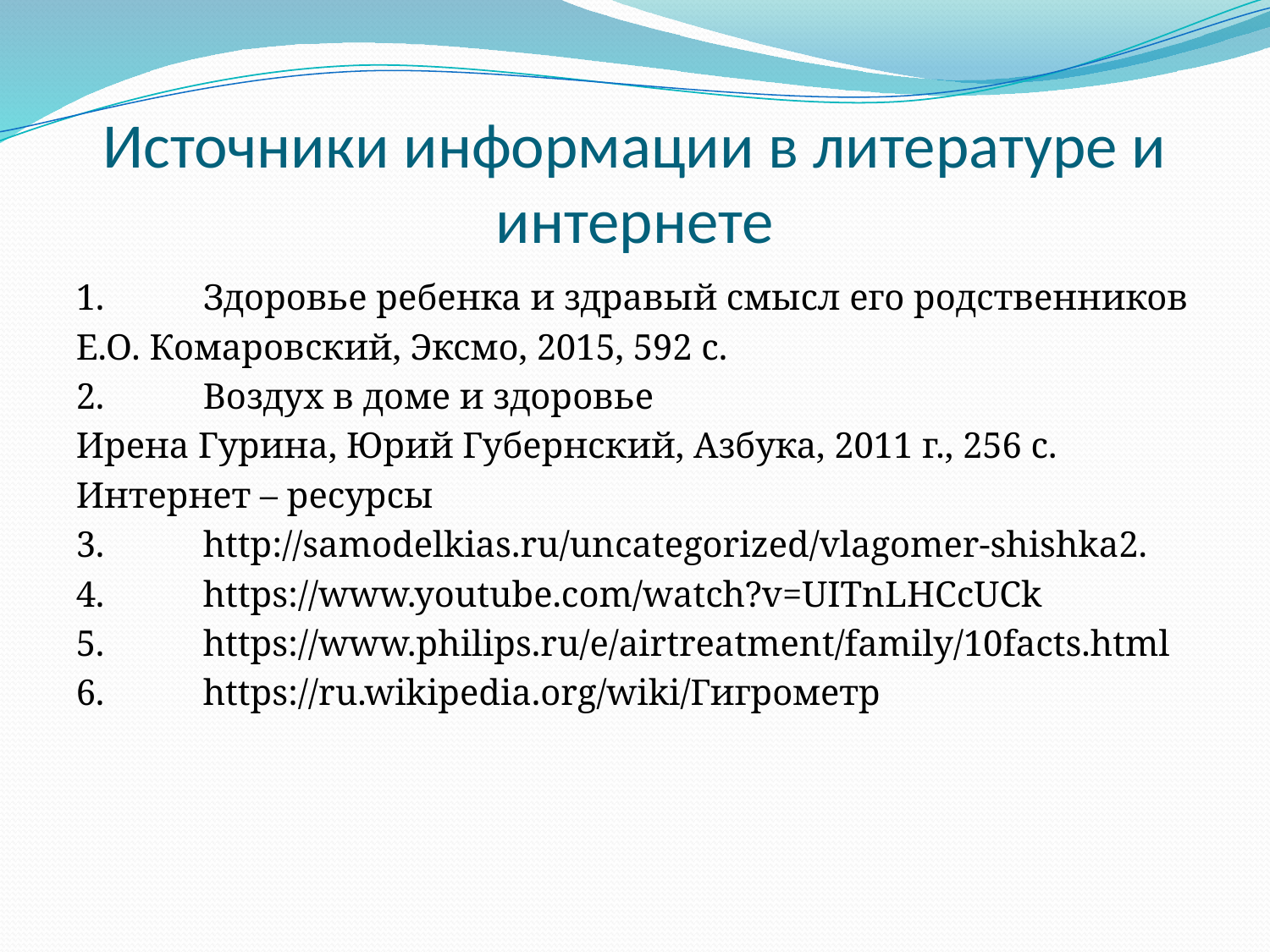

# Источники информации в литературе и интернете
1.	Здоровье ребенка и здравый смысл его родственников
Е.О. Комаровский, Эксмо, 2015, 592 с.
2.	Воздух в доме и здоровье
Ирена Гурина, Юрий Губернский, Азбука, 2011 г., 256 с.
Интернет – ресурсы
3.	http://samodelkias.ru/uncategorized/vlagomer-shishka2.
4.	https://www.youtube.com/watch?v=UITnLHCcUCk
5.	https://www.philips.ru/e/airtreatment/family/10facts.html
6.	https://ru.wikipedia.org/wiki/Гигрометр